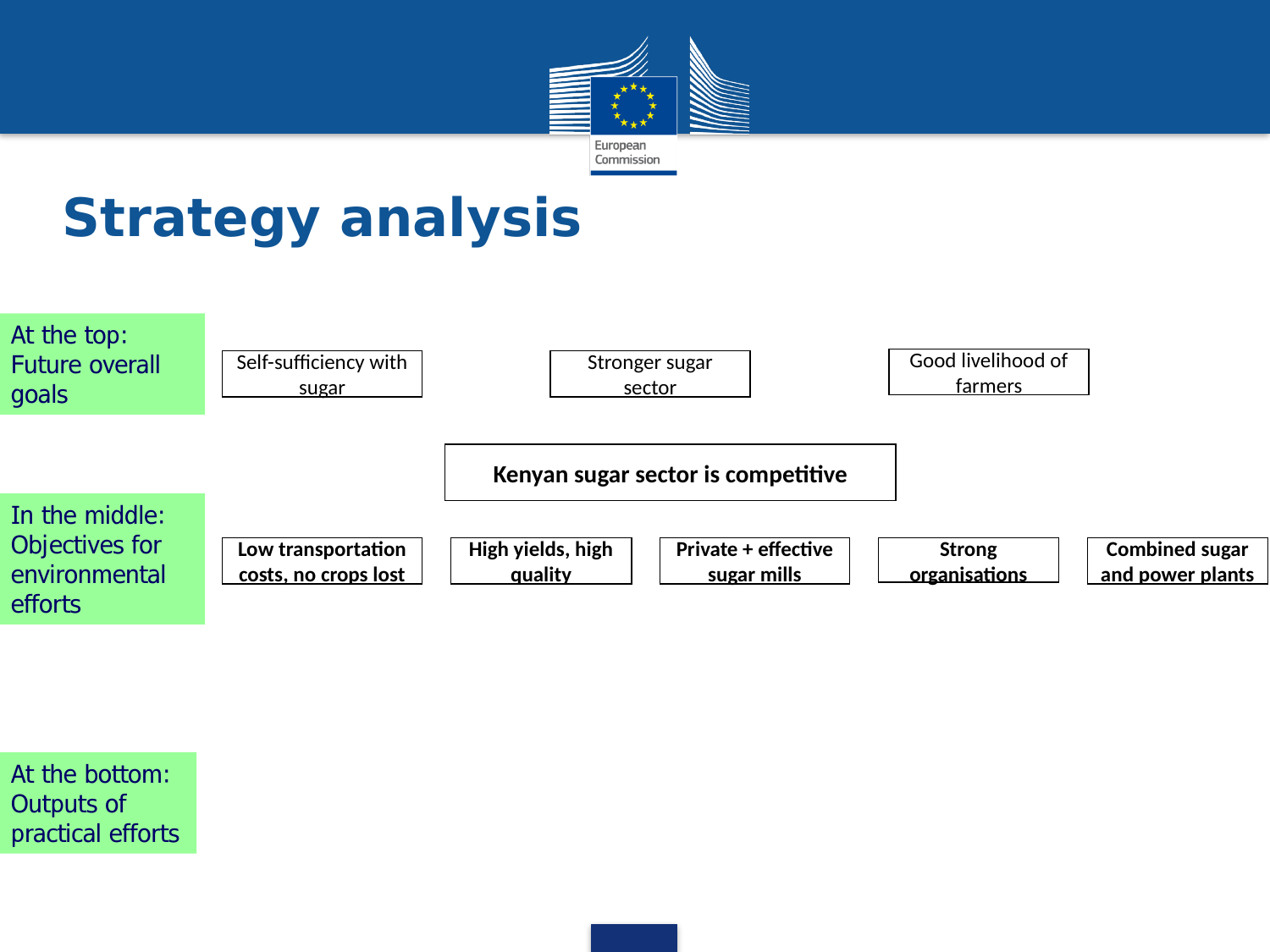

# Strategy analysis
At the top: Future overall goals
Good livelihood of farmers
Stronger sugar sector
Self-sufficiency with sugar
Kenyan sugar sector is competitive
In the middle: Objectives for environmental efforts
Low transportation costs, no crops lost
High yields, high quality
Private + effective sugar mills
Strong organisations
Combined sugar and power plants
At the bottom: Outputs of practical efforts